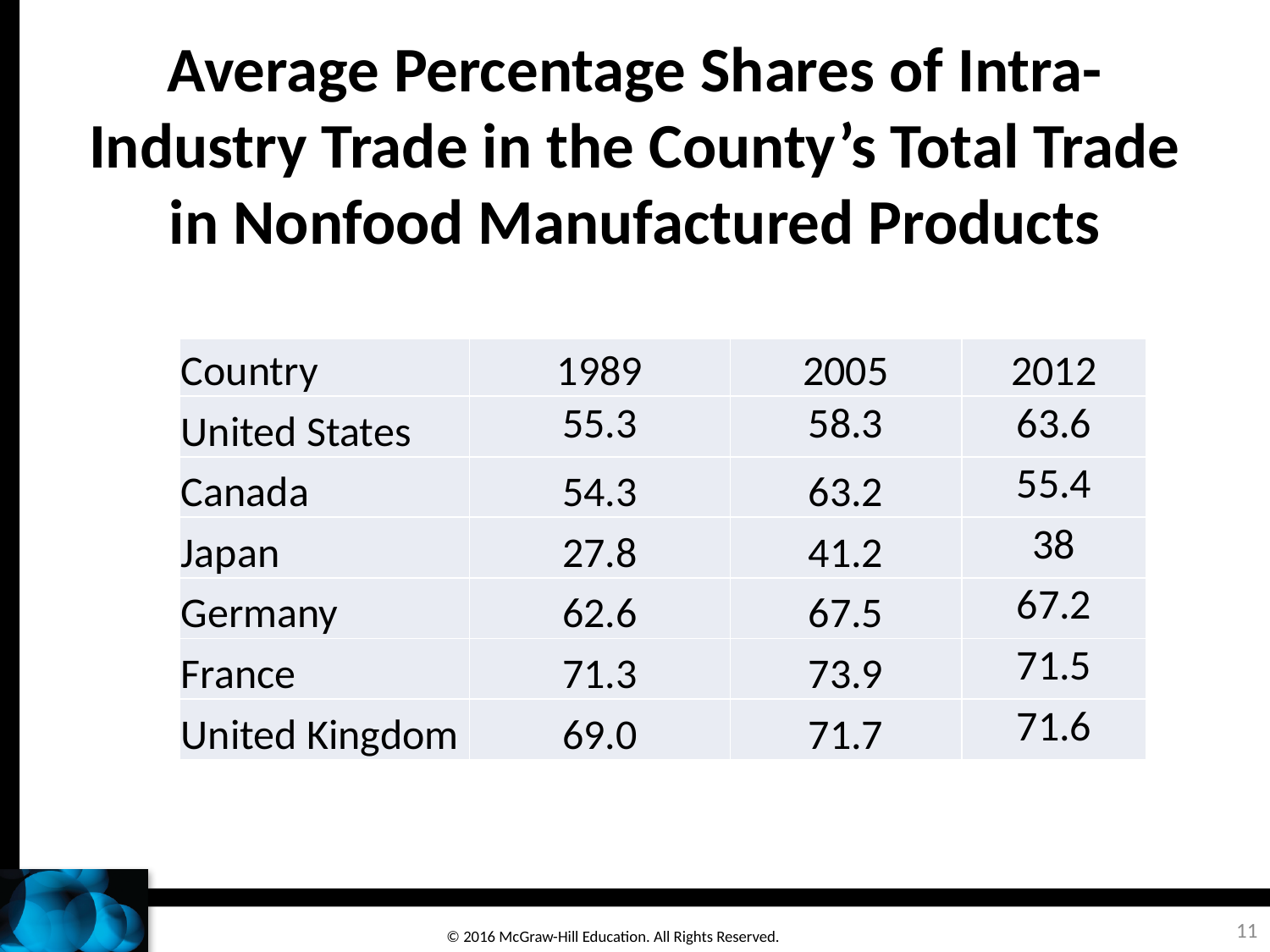

# Average Percentage Shares of Intra-Industry Trade in the County’s Total Trade in Nonfood Manufactured Products
| Country | 1989 | 2005 | 2012 |
| --- | --- | --- | --- |
| United States | 55.3 | 58.3 | 63.6 |
| Canada | 54.3 | 63.2 | 55.4 |
| Japan | 27.8 | 41.2 | 38 |
| Germany | 62.6 | 67.5 | 67.2 |
| France | 71.3 | 73.9 | 71.5 |
| United Kingdom | 69.0 | 71.7 | 71.6 |
11
© 2016 McGraw-Hill Education. All Rights Reserved.